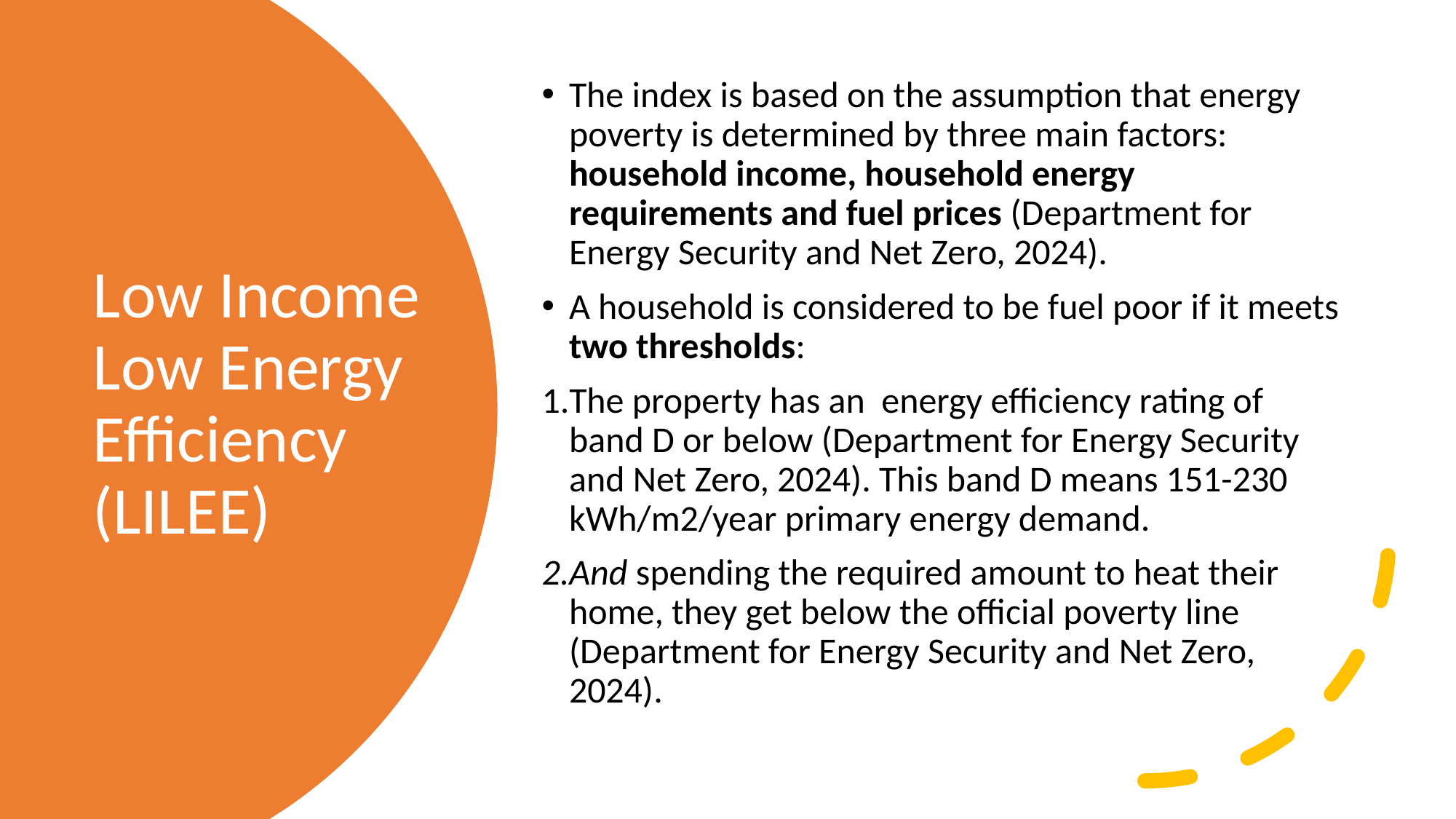

The index is based on the assumption that energy poverty is determined by three main factors: household income, household energy requirements and fuel prices (Department for Energy Security and Net Zero, 2024).
A household is considered to be fuel poor if it meets two thresholds:
The property has an  energy efficiency rating of band D or below (Department for Energy Security and Net Zero, 2024). This band D means 151-230 kWh/m2/year primary energy demand.
And spending the required amount to heat their home, they get below the official poverty line (Department for Energy Security and Net Zero, 2024).

# Low Income Low Energy Efficiency (LILEE)